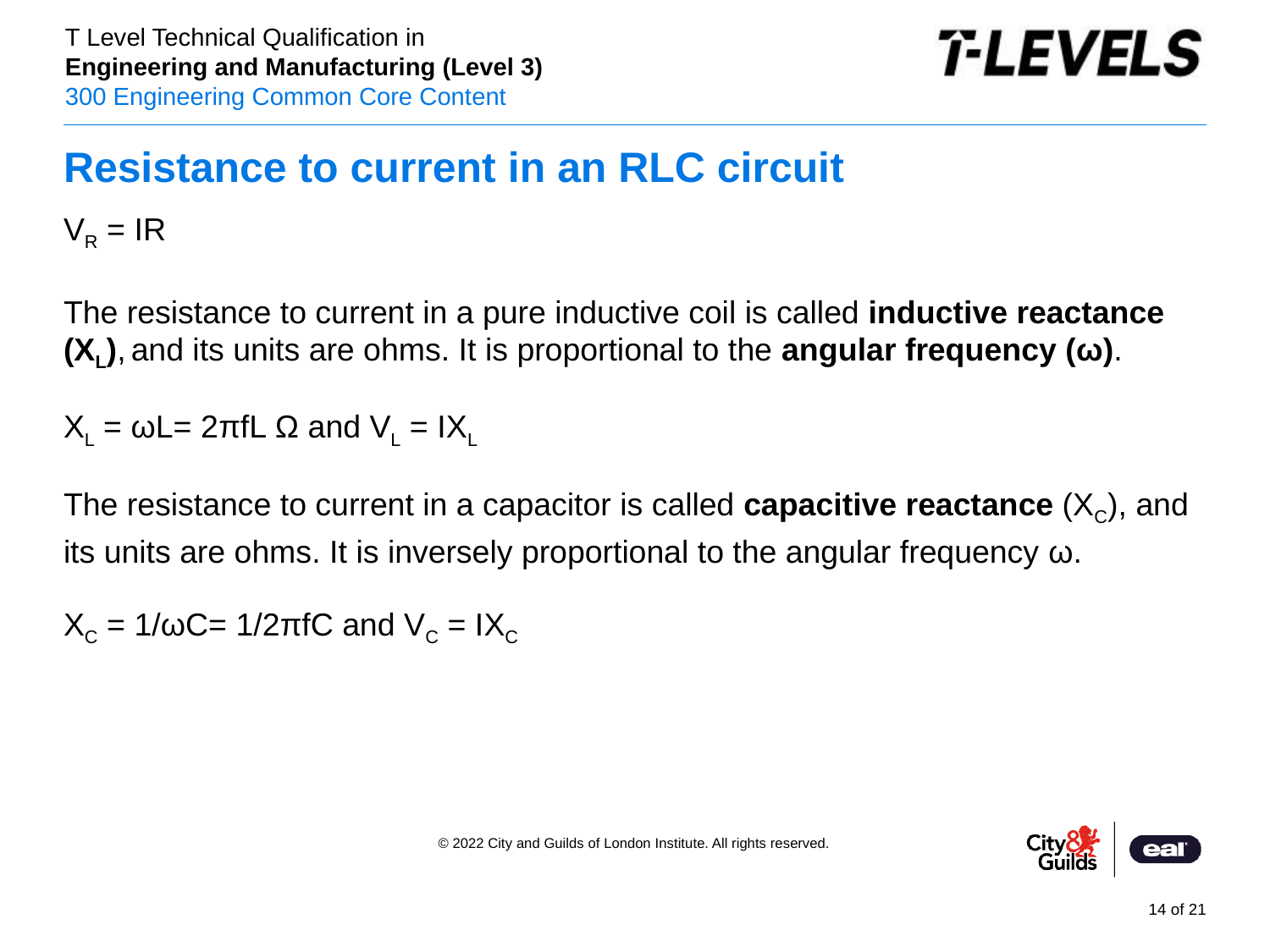

# Resistance to current in an RLC circuit
VR = IR
The resistance to current in a pure inductive coil is called inductive reactance (XL), and its units are ohms. It is proportional to the angular frequency (ω).
XL = ωL= 2πfL Ω and VL = IXL
The resistance to current in a capacitor is called capacitive reactance (XC), and its units are ohms. It is inversely proportional to the angular frequency ω.
XC = 1/ωC= 1/2πfC and VC = IXC